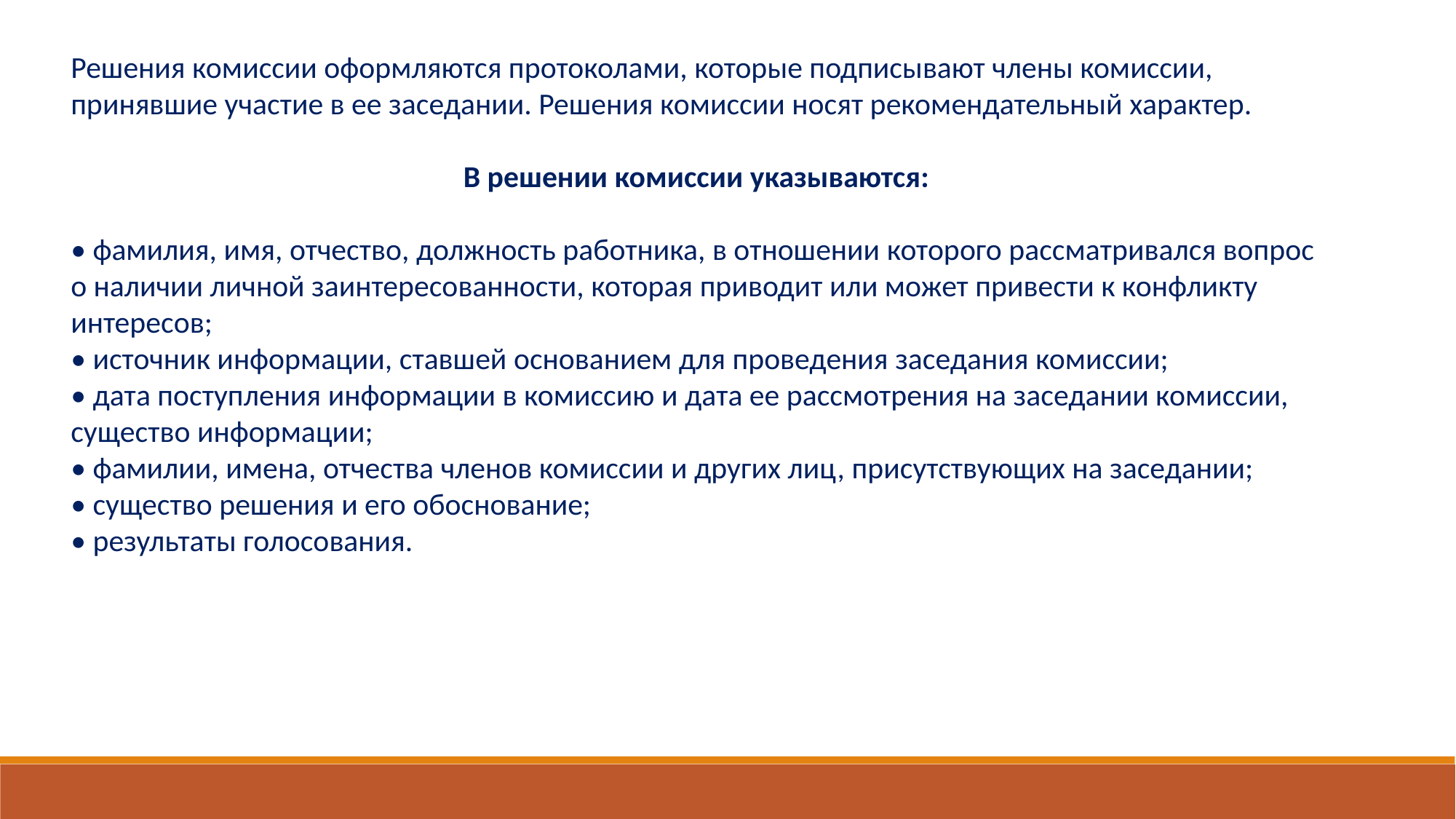

Решения комиссии оформляются протоколами, которые подписывают члены комиссии, принявшие участие в ее заседании. Решения комиссии носят рекомендательный характер.

В решении комиссии указываются:

• фамилия, имя, отчество, должность работника, в отношении которого рассматривался вопрос о наличии личной заинтересованности, которая приводит или может привести к конфликту интересов;
• источник информации, ставшей основанием для проведения заседания комиссии;
• дата поступления информации в комиссию и дата ее рассмотрения на заседании комиссии, существо информации;
• фамилии, имена, отчества членов комиссии и других лиц, присутствующих на заседании;
• существо решения и его обоснование;
• результаты голосования.